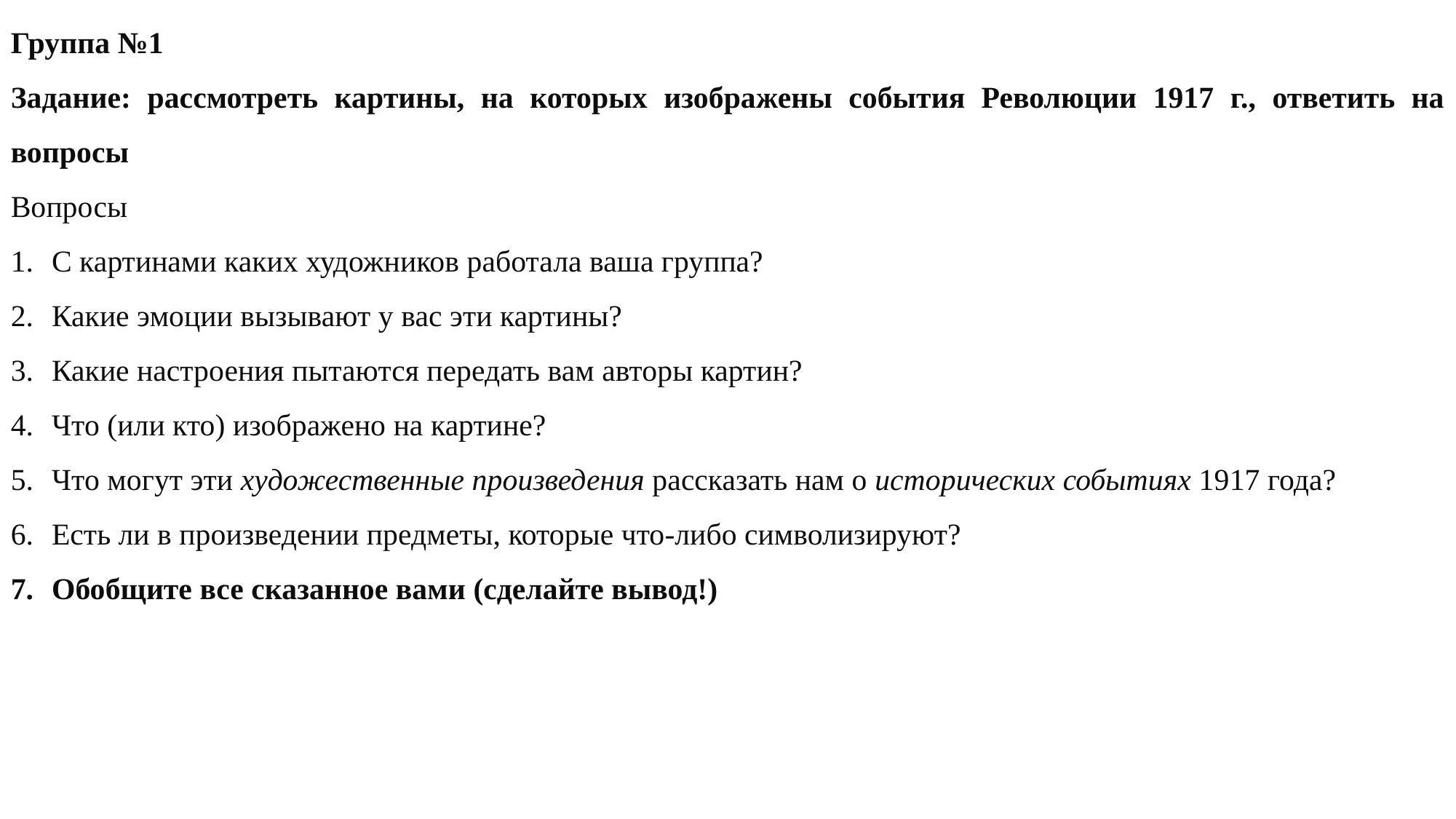

Группа №1
Задание: рассмотреть картины, на которых изображены события Революции 1917 г., ответить на вопросы
Вопросы
С картинами каких художников работала ваша группа?
Какие эмоции вызывают у вас эти картины?
Какие настроения пытаются передать вам авторы картин?
Что (или кто) изображено на картине?
Что могут эти художественные произведения рассказать нам о исторических событиях 1917 года?
Есть ли в произведении предметы, которые что-либо символизируют?
Обобщите все сказанное вами (сделайте вывод!)